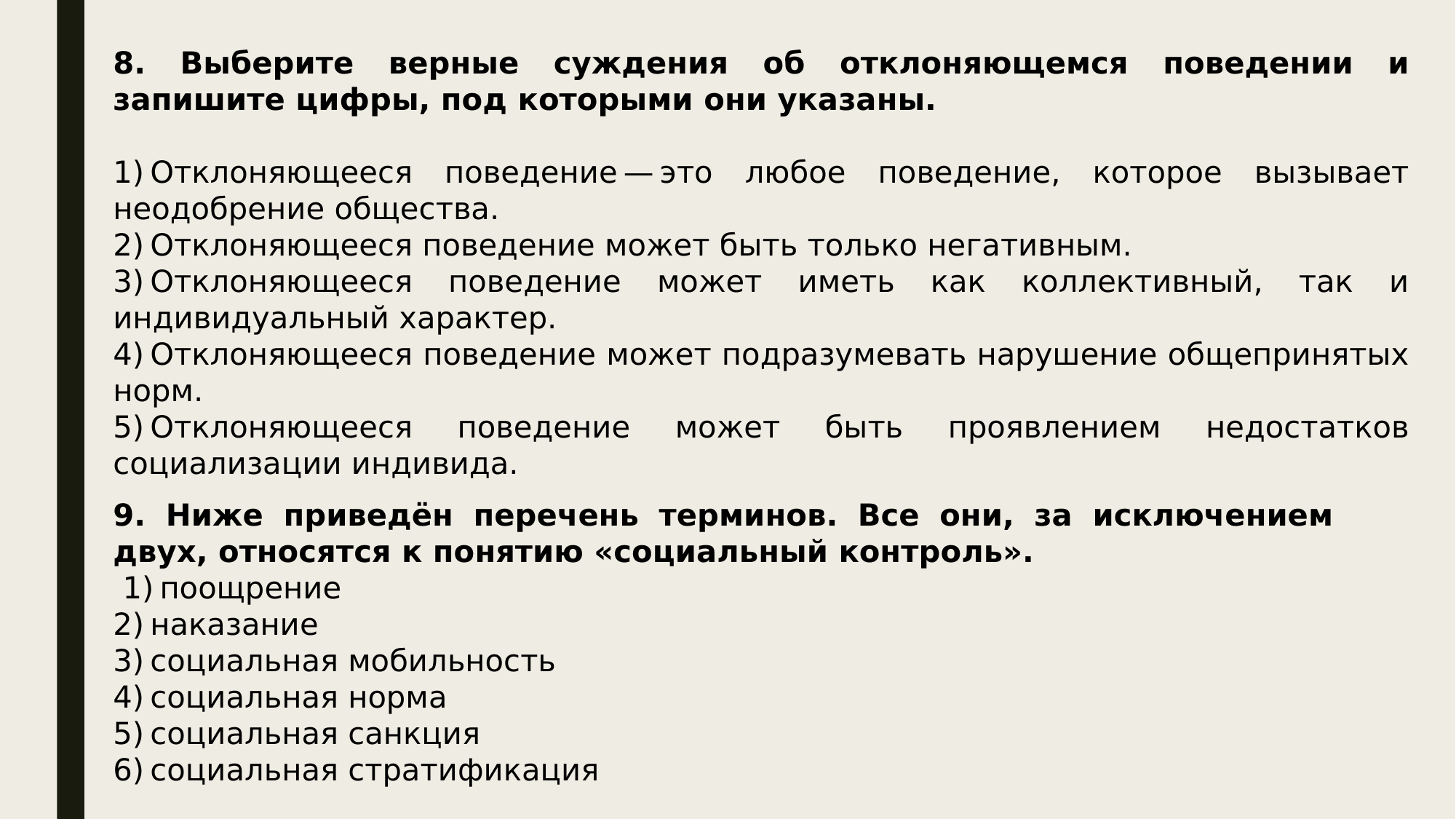

8. Выберите верные суждения об отклоняющемся поведении и запишите цифры, под которыми они указаны.

1) Отклоняющееся поведение — это любое поведение, которое вызывает неодобрение общества.
2) Отклоняющееся поведение может быть только негативным.
3) Отклоняющееся поведение может иметь как коллективный, так и индивидуальный характер.
4) Отклоняющееся поведение может подразумевать нарушение общепринятых норм.
5) Отклоняющееся поведение может быть проявлением недостатков социализации индивида.
9. Hижe приведён перечень терминов. Все они, за исключением двух, относятся к понятию «социальный контроль».
 1) поощрение
2) наказание
3) социальная мобильность
4) социальная норма
5) социальная санкция
6) социальная стратификация